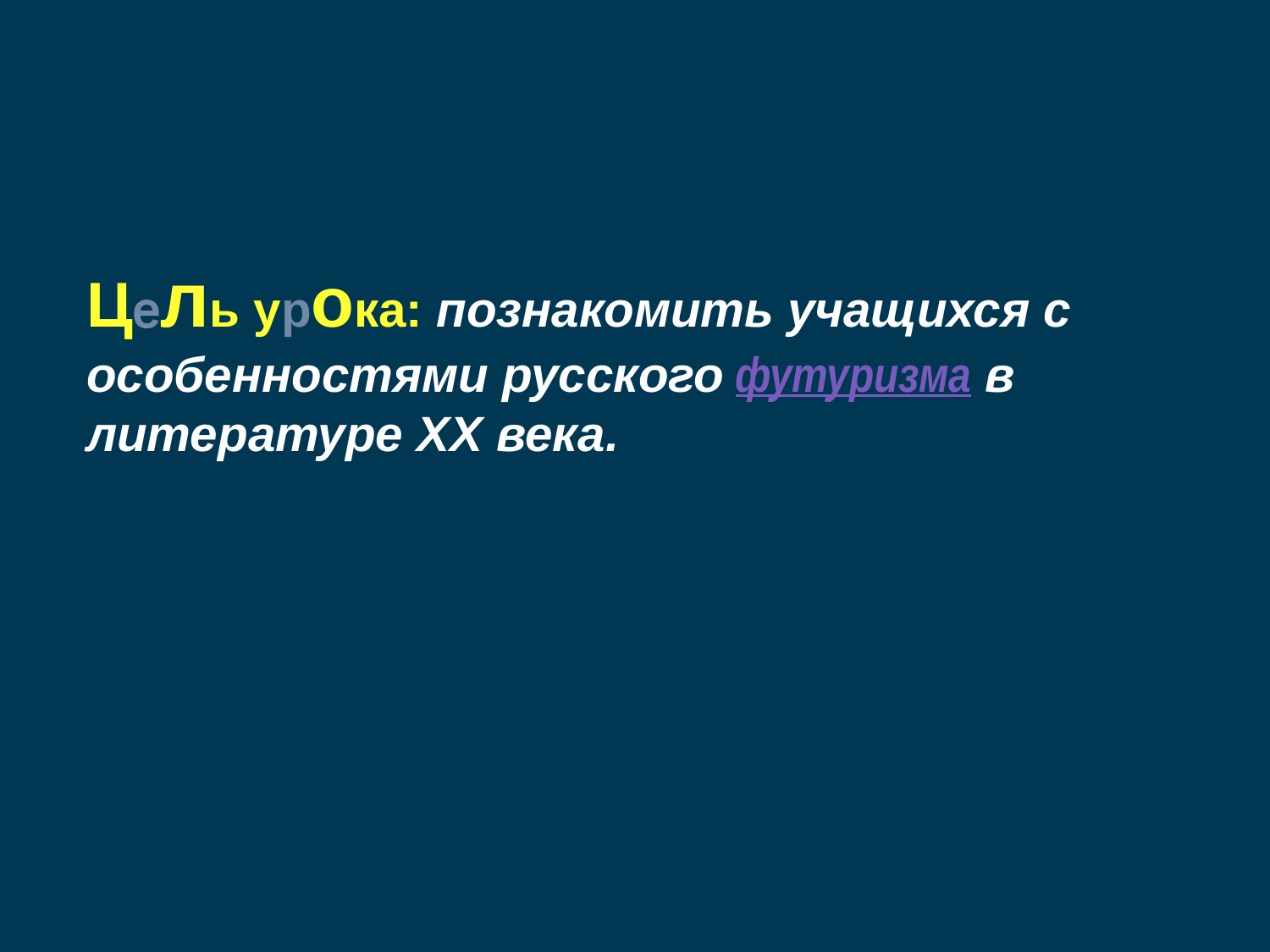

Цель урока: познакомить учащихся с особенностями русского футуризма в литературе XX века.